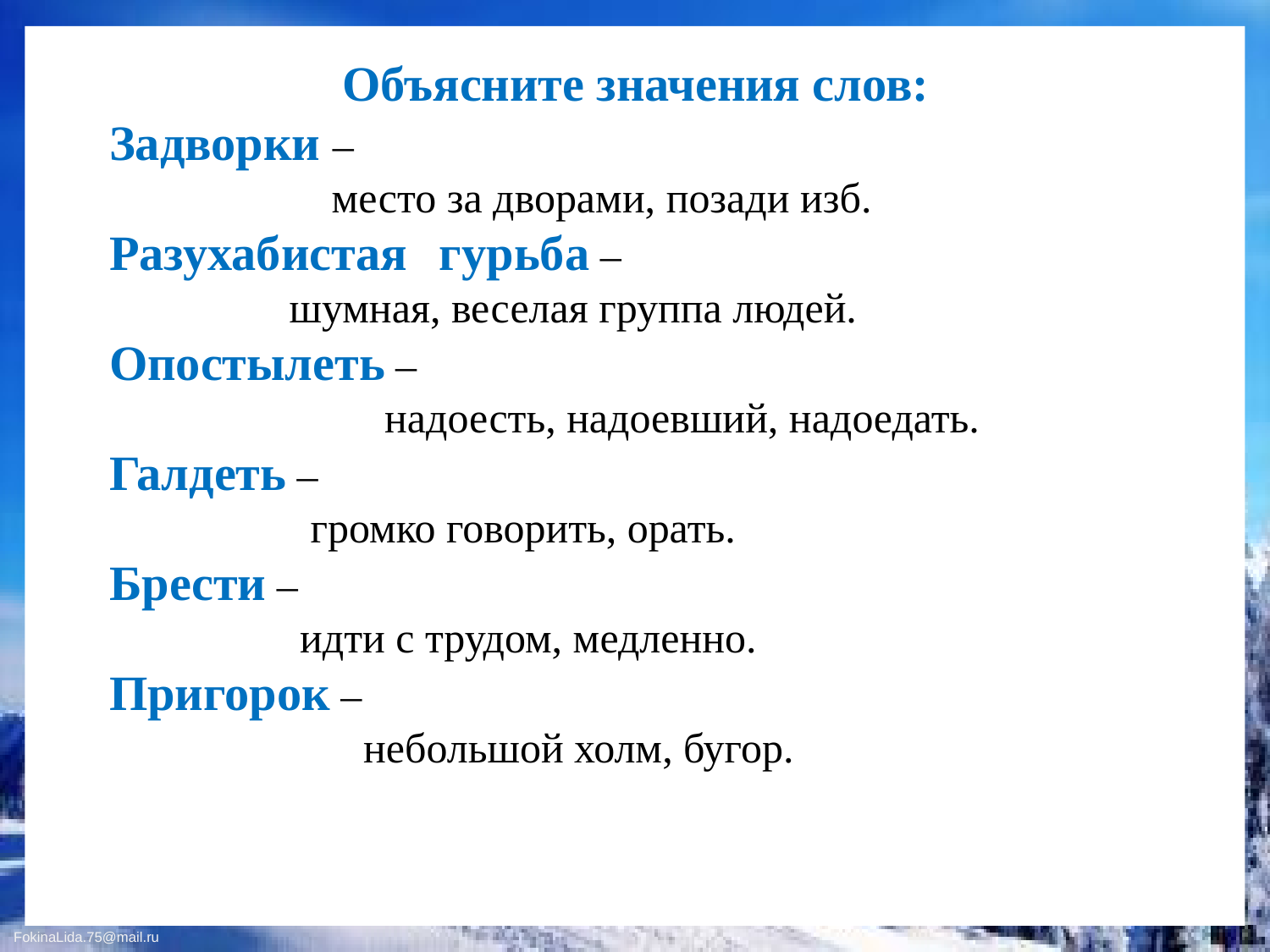

Объясните значения слов:
Задворки –
                     место за дворами, позади изб.
Разухабистая   гурьба –
                 шумная, веселая группа людей.
Опостылеть –
                          надоесть, надоевший, надоедать.
Галдеть –
                   громко говорить, орать.
Брести –
                  идти с трудом, медленно.
Пригорок –
                        небольшой холм, бугор.